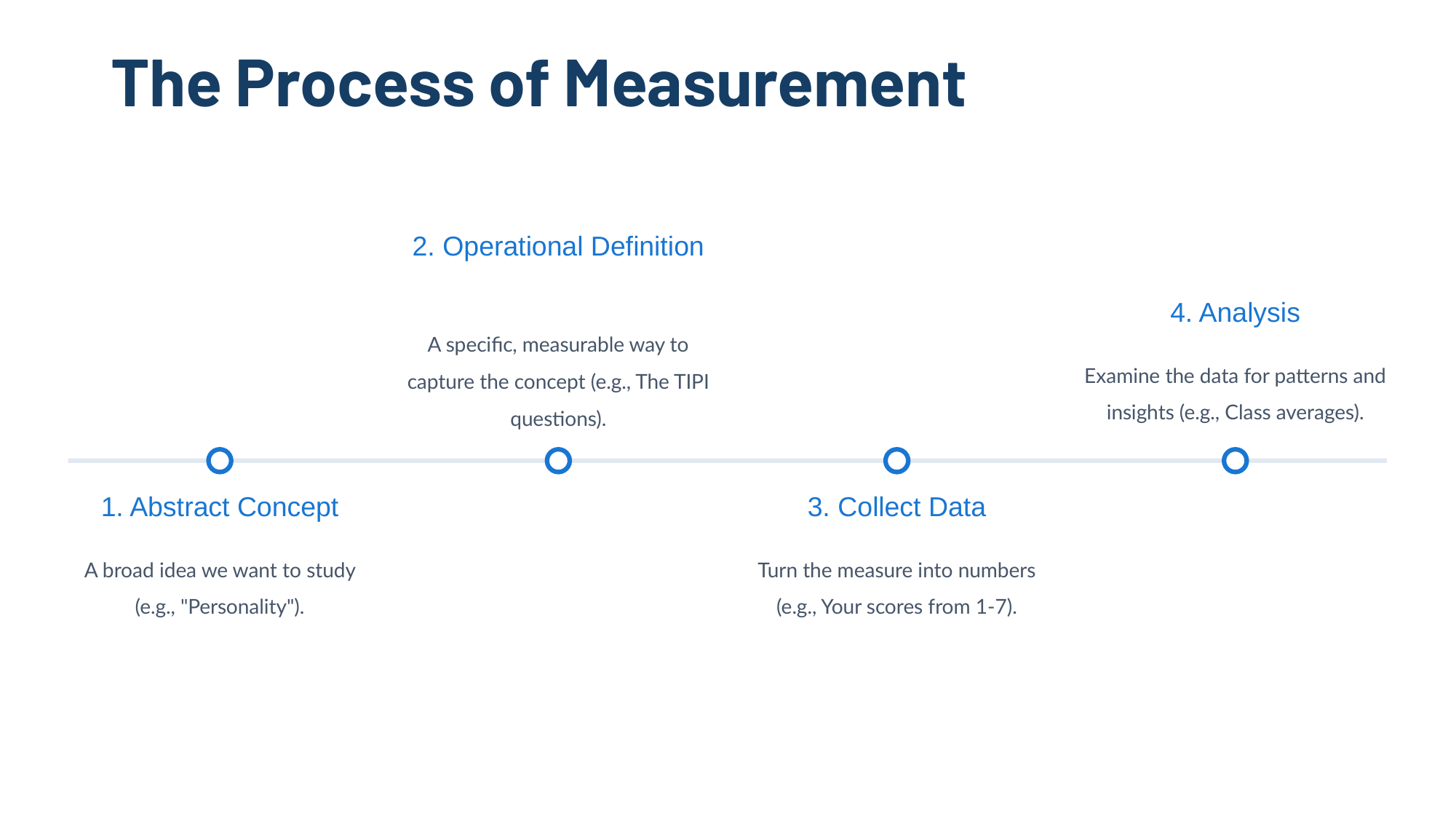

The Process of Measurement
2. Operational Definition
4. Analysis
A specific, measurable way to capture the concept (e.g., The TIPI questions).
Examine the data for patterns and insights (e.g., Class averages).

1. Abstract Concept
3. Collect Data
A broad idea we want to study (e.g., "Personality").
Turn the measure into numbers (e.g., Your scores from 1-7).